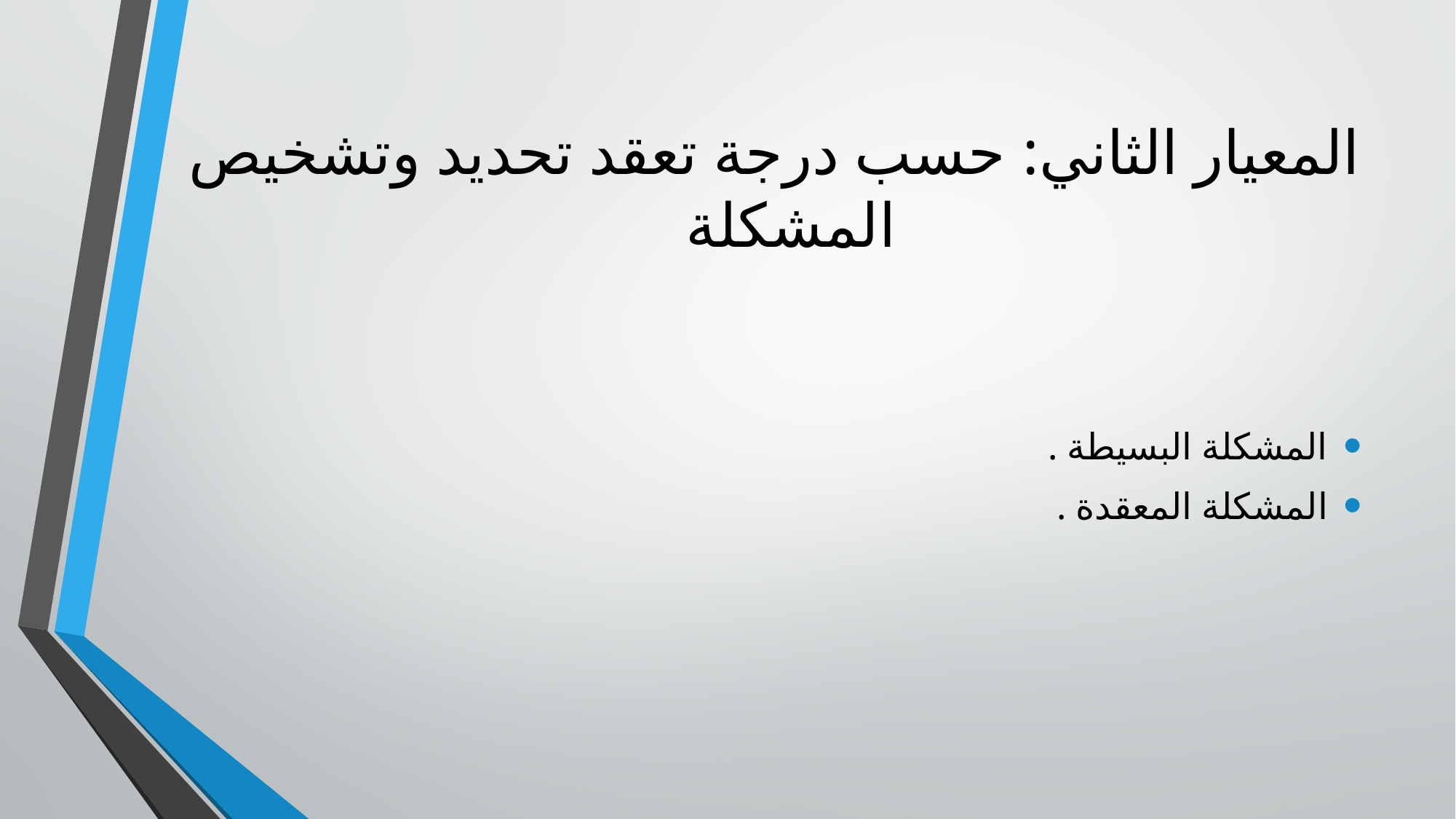

# المعيار الثاني: حسب درجة تعقد تحديد وتشخيص المشكلة
المشكلة البسيطة .
المشكلة المعقدة .